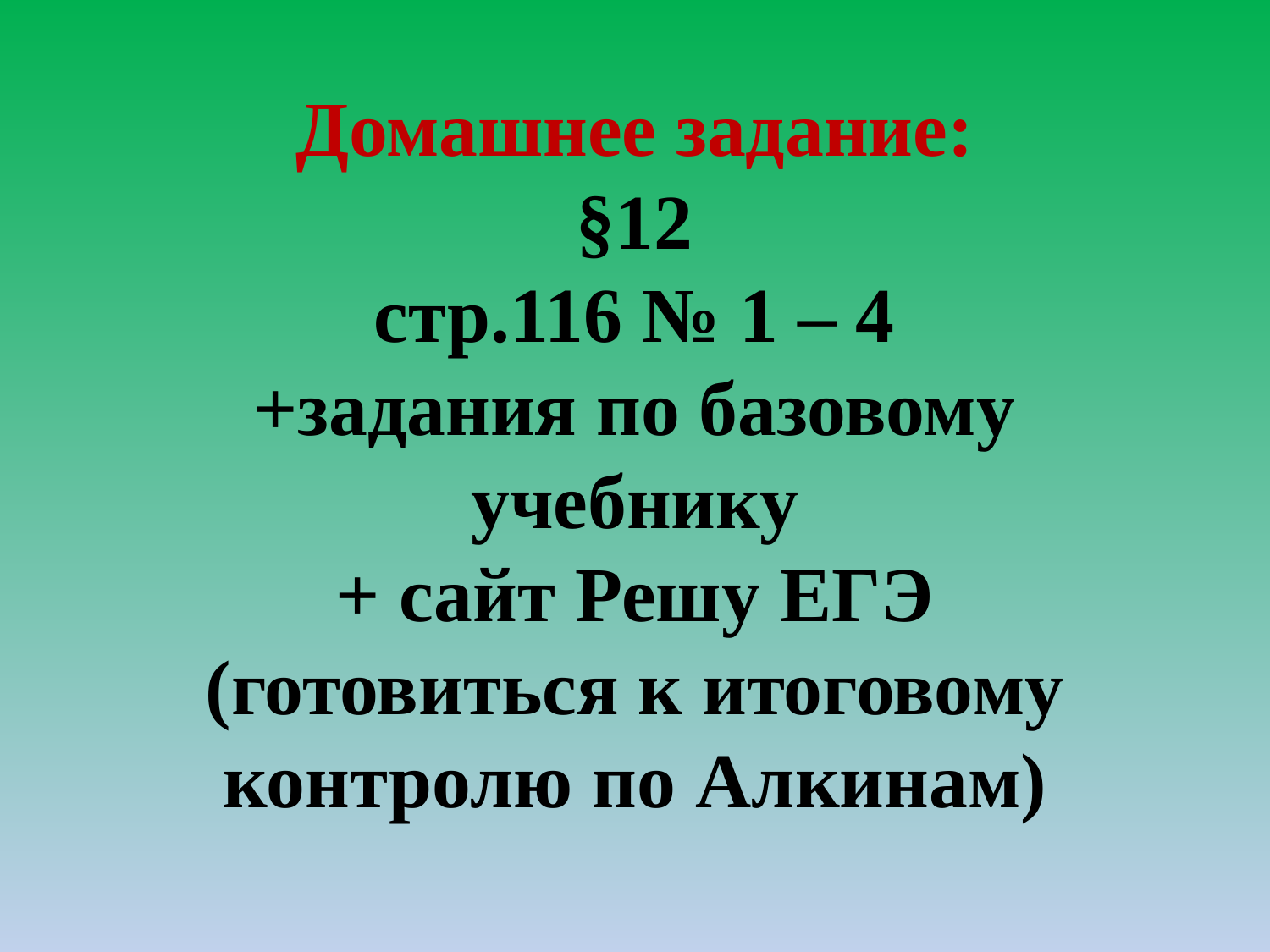

# Домашнее задание: §12 стр.116 № 1 – 4 +задания по базовому учебнику + сайт Решу ЕГЭ (готовиться к итоговому контролю по Алкинам)